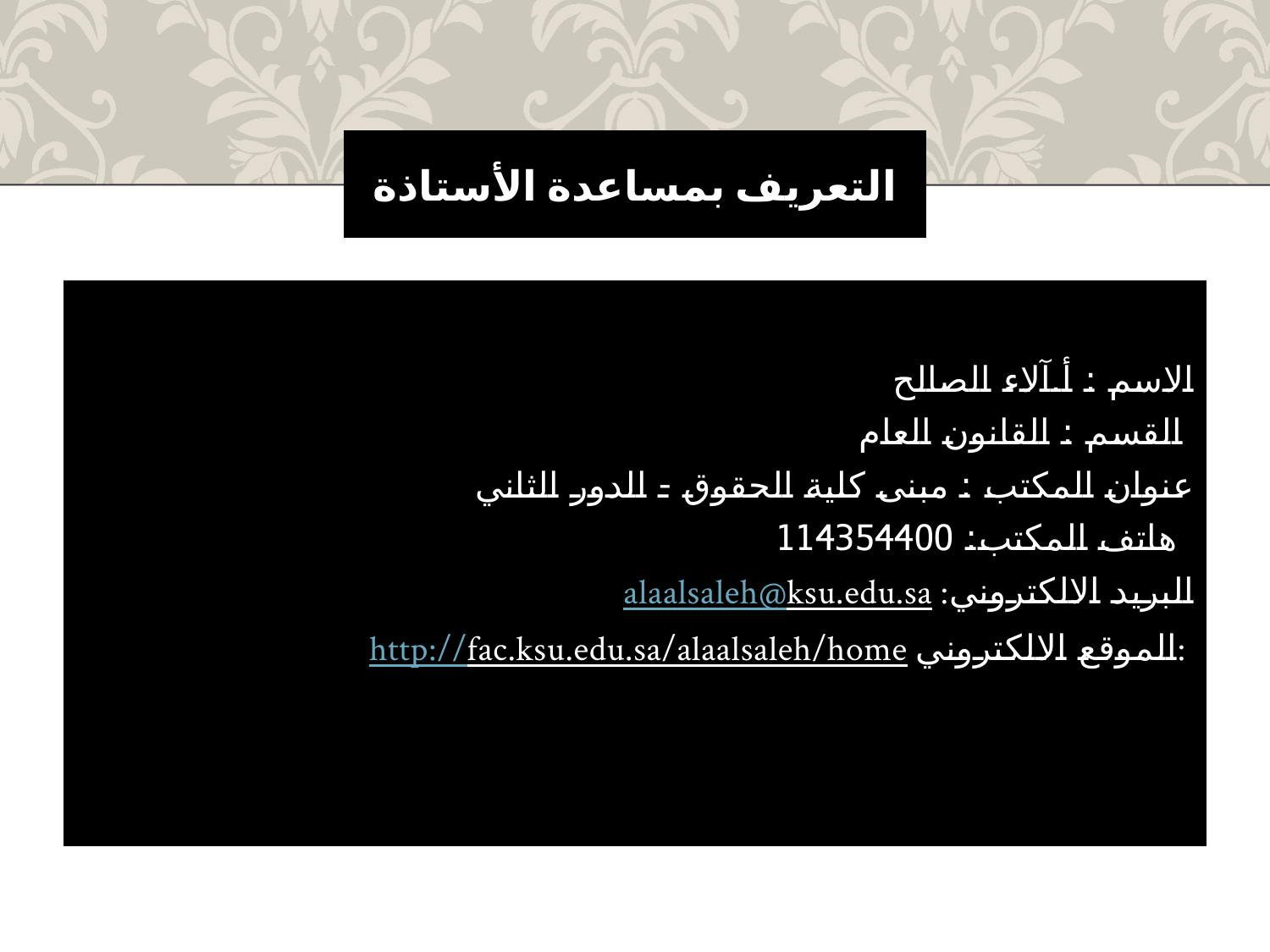

# التعريف بمساعدة الأستاذة

الاسم : أ.آلاء الصالح
القسم : القانون العام
عنوان المكتب : مبنى كلية الحقوق - الدور الثاني
هاتف المكتب: 114354400
alaalsaleh@ksu.edu.sa :البريد الالكتروني
http://fac.ksu.edu.sa/alaalsaleh/home الموقع الالكتروني: